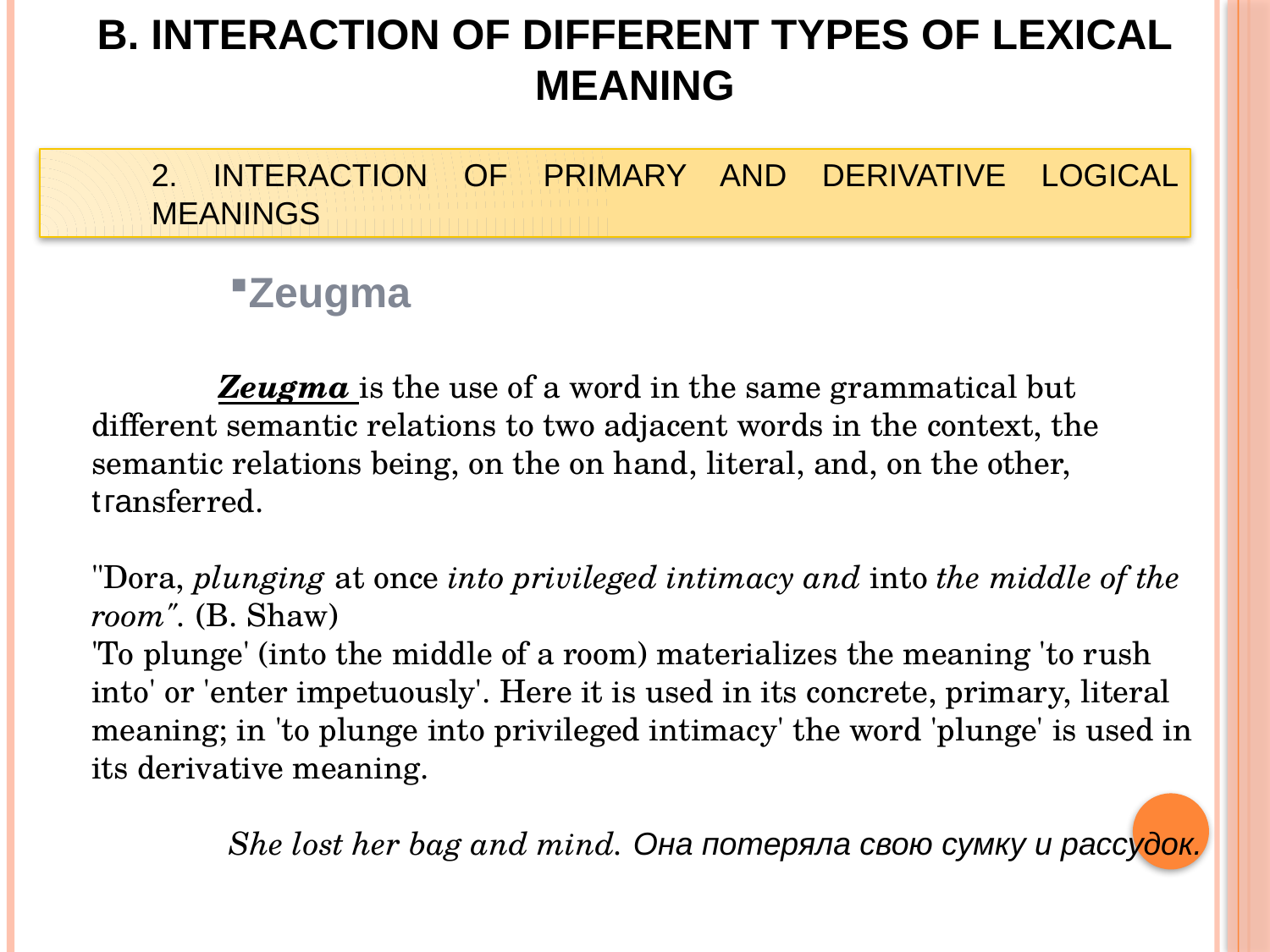

B. INTERACTION OF DIFFERENT TYPES OF LEXICAL MEANING
2. INTERACTION OF PRIMARY AND DERIVATIVE LOGICAL MEANINGS

Zeugma

	Zeugma is the use of a word in the same grammatical but different semantic relations to two adjacent words in the context, the semantic relations being, on the on hand, literal, and, on the other, tгаnsferred.

"Dora, plunging at once into privileged intimacy and into the middle of the room". (B. Shaw)
'To plunge' (into the middle of a room) materializes the meaning 'to rush into' or 'enter impetuously'. Here it is used in its concrete, primary, literal meaning; in 'to plunge into privileged intimacy' the word 'plunge' is used in its derivative meaning.

She lost her bag and mind. Она потеряла свою сумку и рассудок.